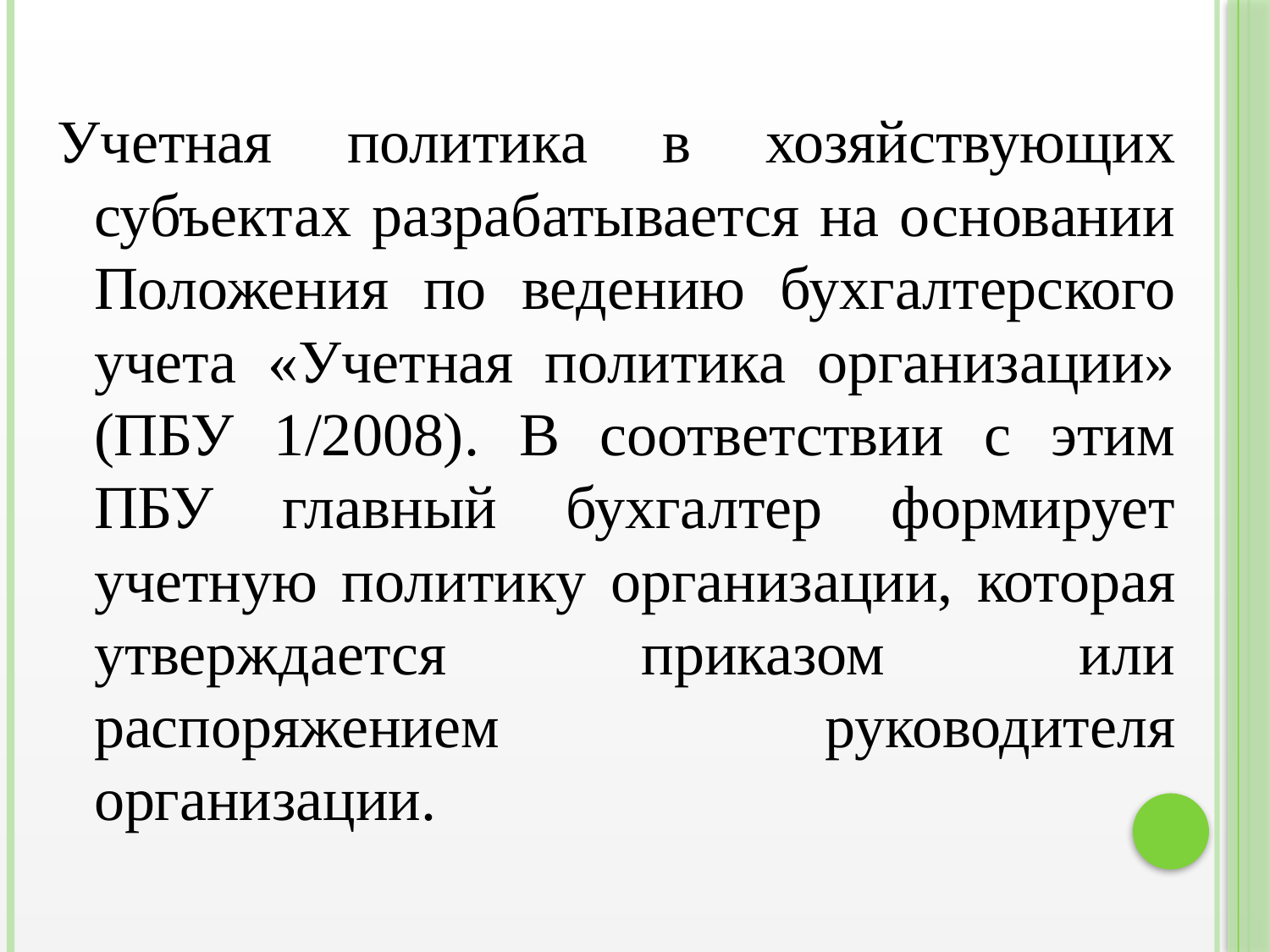

Учетная политика в хозяйствующих субъектах разрабатывается на основании Положения по ведению бухгалтерского учета «Учетная политика организации» (ПБУ 1/2008). В соответствии с этим ПБУ главный бухгалтер формирует учетную политику организации, которая утверждается приказом или распоряжением руководителя организации.